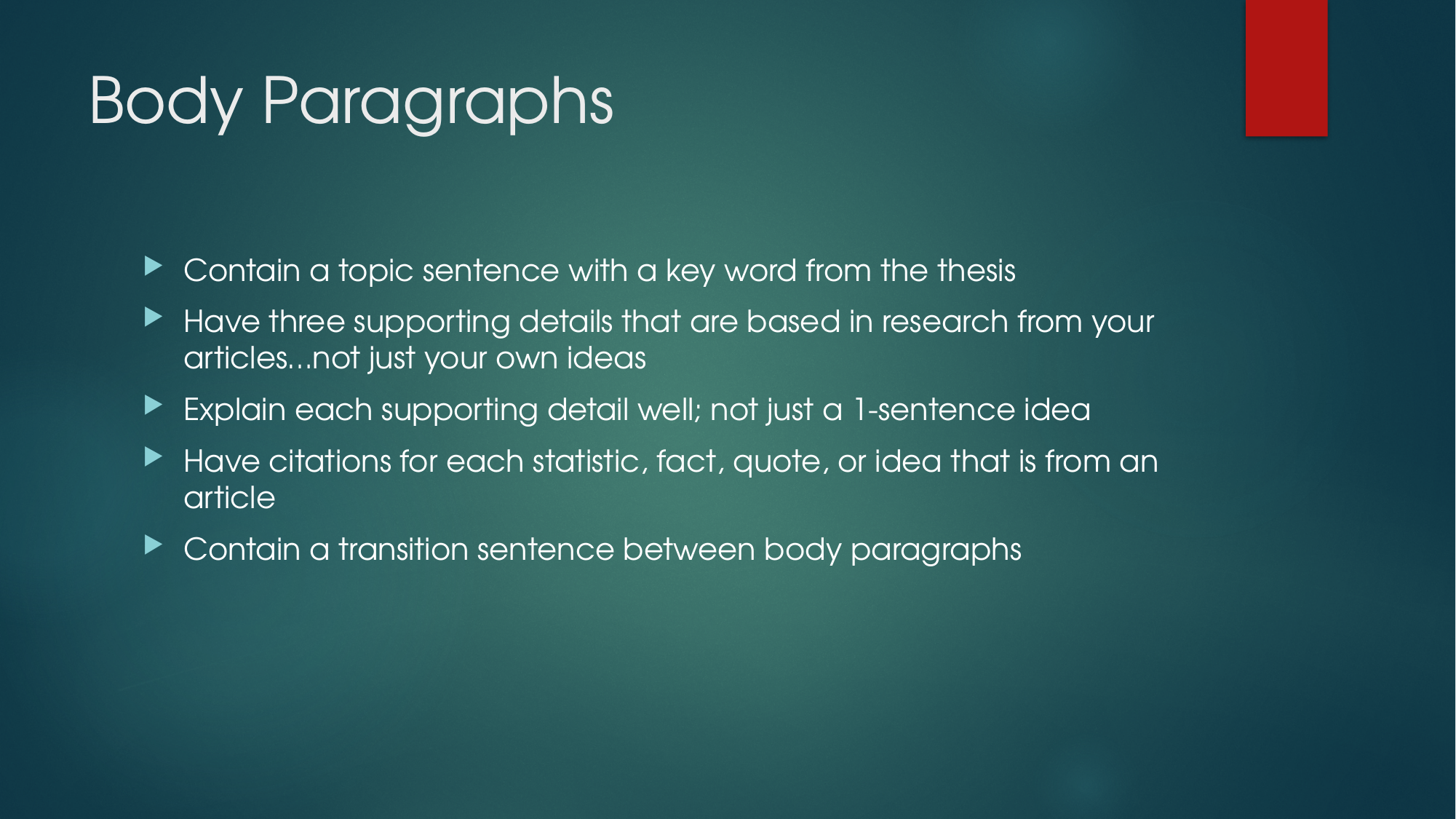

# Body Paragraphs
Contain a topic sentence with a key word from the thesis
Have three supporting details that are based in research from your articles…not just your own ideas
Explain each supporting detail well; not just a 1-sentence idea
Have citations for each statistic, fact, quote, or idea that is from an article
Contain a transition sentence between body paragraphs